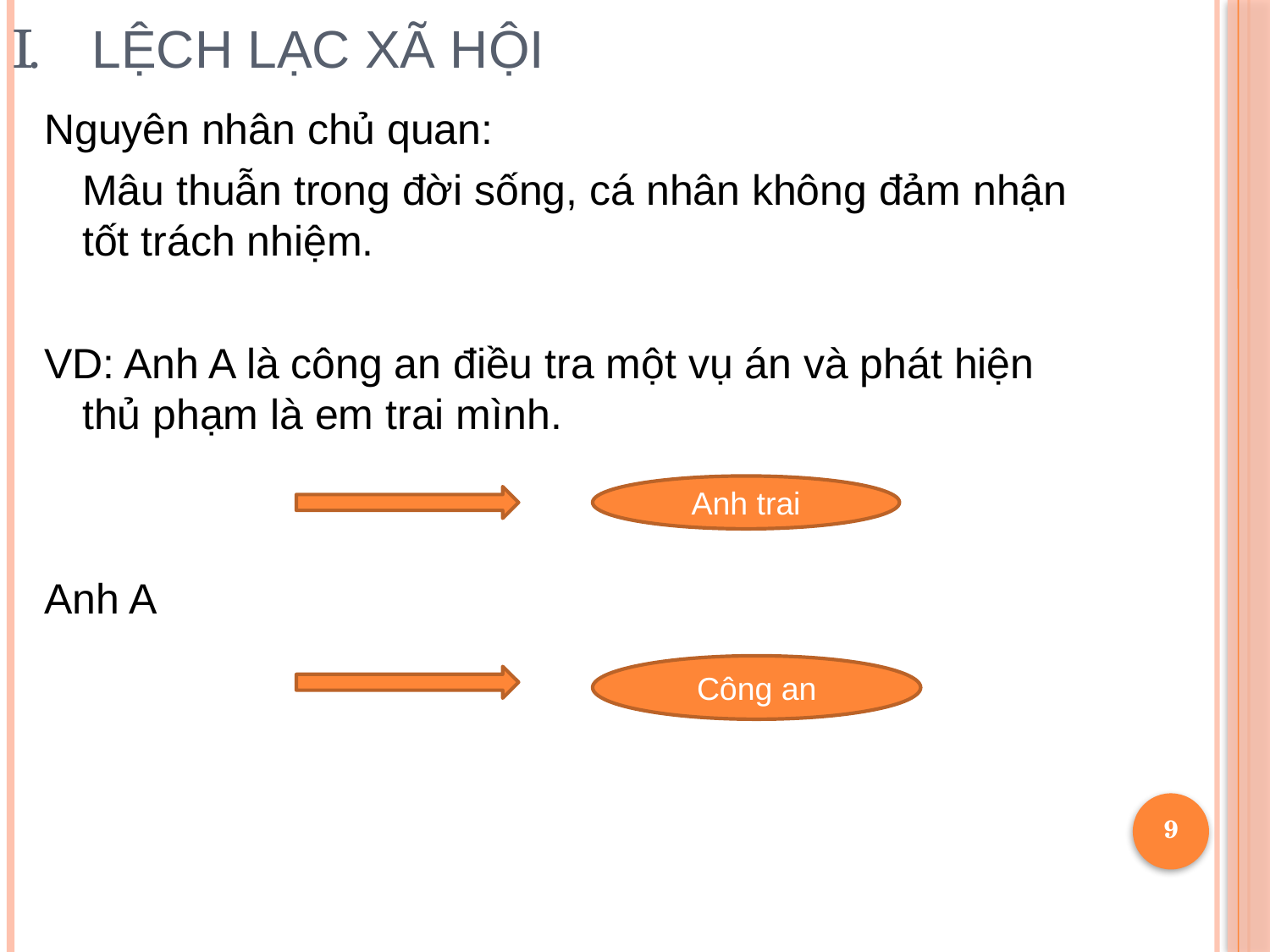

# Lệch lạc xã hội
Nguyên nhân chủ quan:
	Mâu thuẫn trong đời sống, cá nhân không đảm nhận tốt trách nhiệm.

VD: Anh A là công an điều tra một vụ án và phát hiện thủ phạm là em trai mình.

Anh A
Anh trai

Công an

9